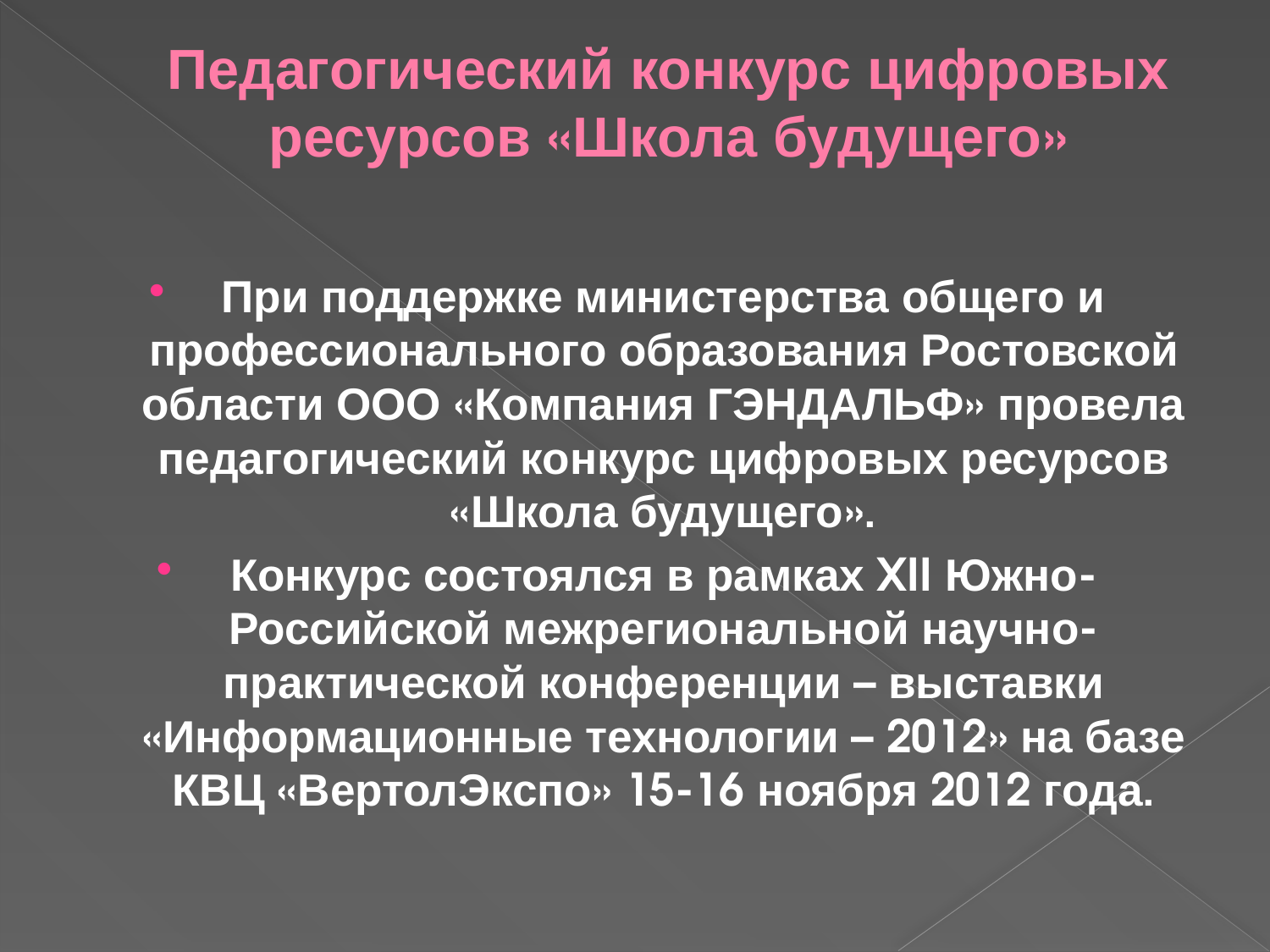

# Педагогический конкурс цифровых ресурсов «Школа будущего»
При поддержке министерства общего и профессионального образования Ростовской области ООО «Компания ГЭНДАЛЬФ» провела педагогический конкурс цифровых ресурсов «Школа будущего».
Конкурс состоялся в рамках XII Южно-Российской межрегиональной научно-практической конференции – выставки «Информационные технологии – 2012» на базе КВЦ «ВертолЭкспо» 15-16 ноября 2012 года.